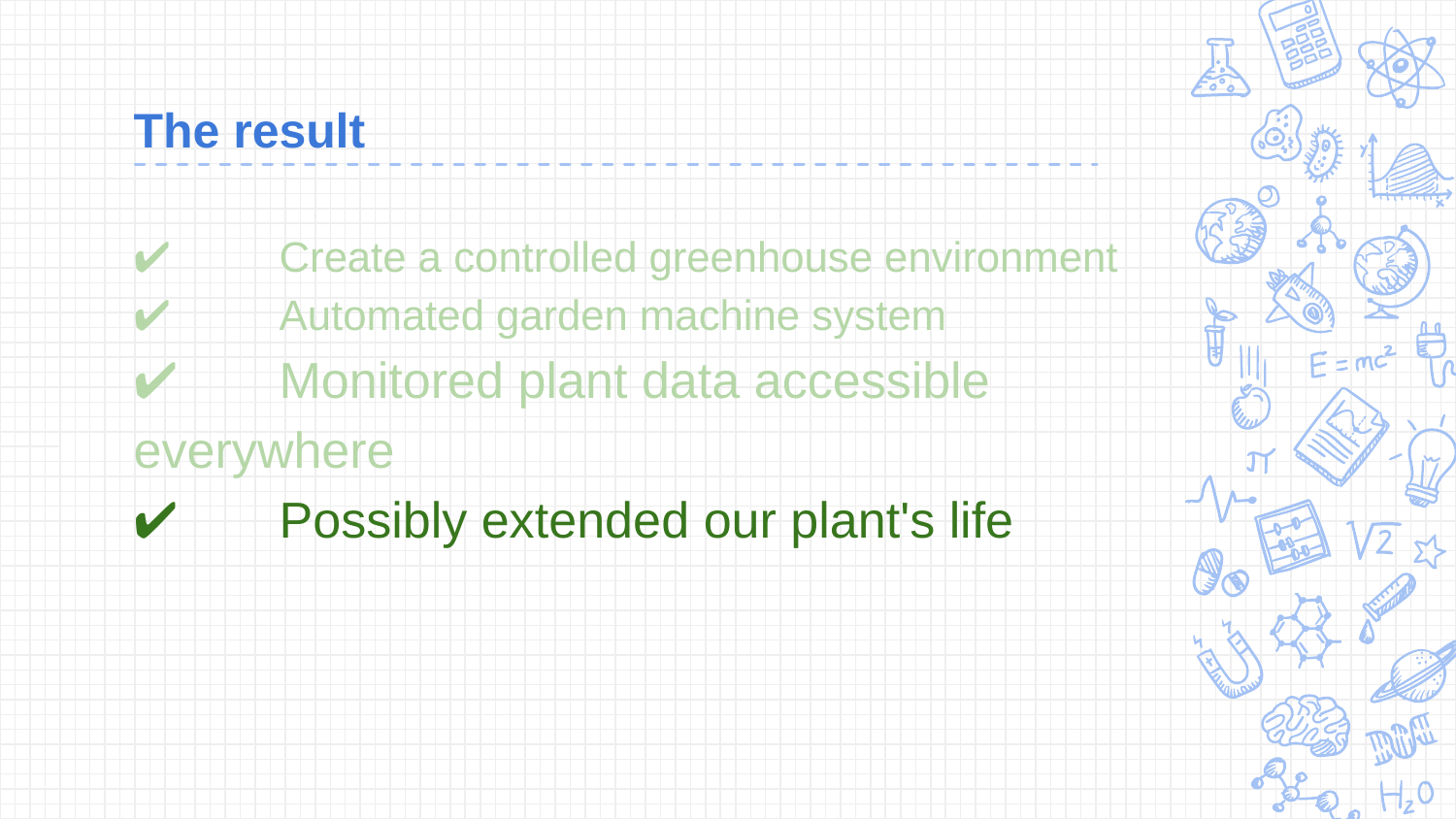

# The result
✔	Create a controlled greenhouse environment
✔	Automated garden machine system
✔	Monitored plant data accessible everywhere
✔	Possibly extended our plant's life